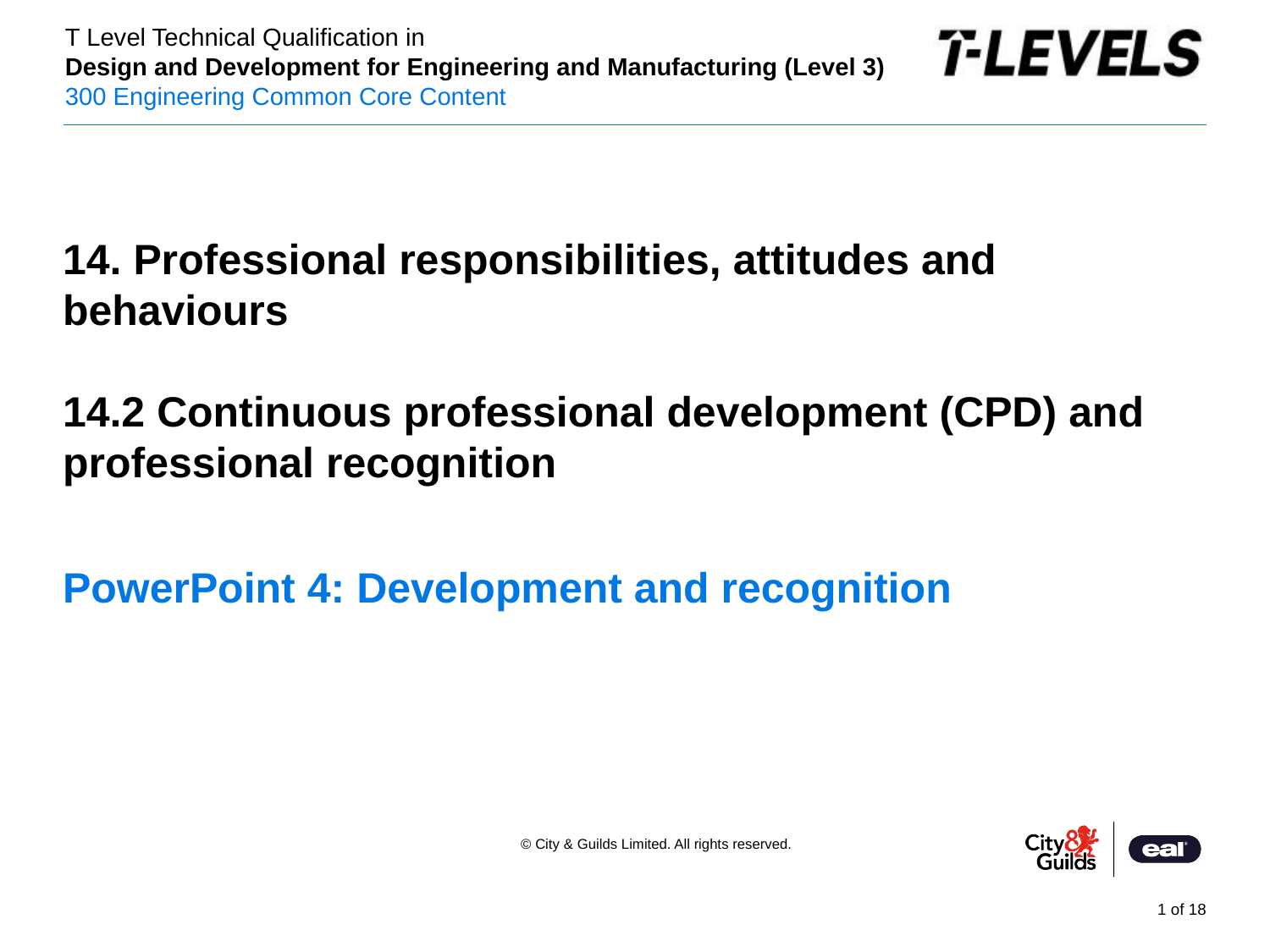

14. Professional responsibilities, attitudes and behaviours

14.2 Continuous professional development (CPD) and professional recognition
PowerPoint 4: Development and recognition